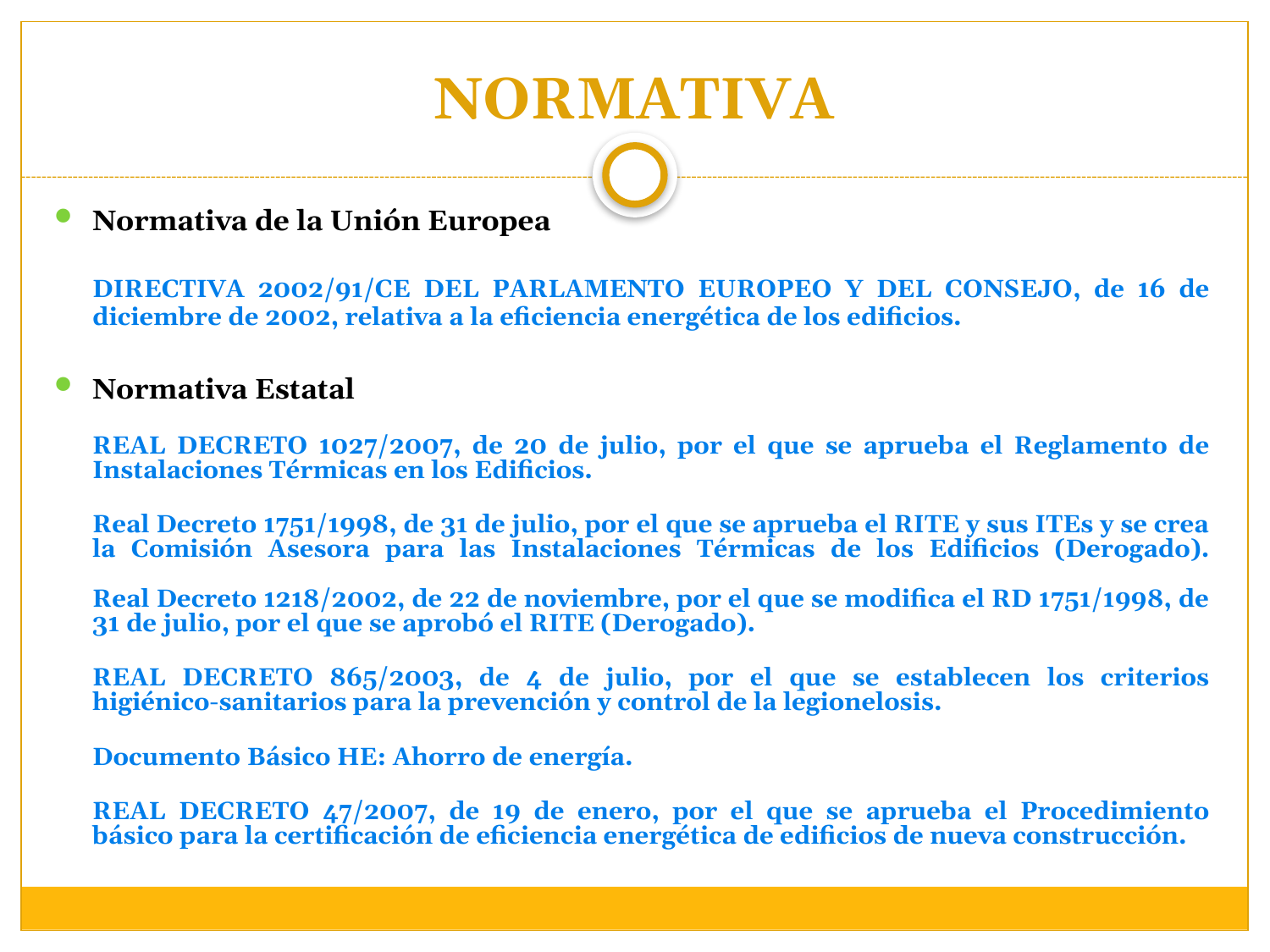

# NORMATIVA
Normativa de la Unión Europea

	DIRECTIVA 2002/91/CE DEL PARLAMENTO EUROPEO Y DEL CONSEJO, de 16 de diciembre de 2002, relativa a la eficiencia energética de los edificios.

Normativa Estatal
REAL DECRETO 1027/2007, de 20 de julio, por el que se aprueba el Reglamento de Instalaciones Térmicas en los Edificios.
Real Decreto 1751/1998, de 31 de julio, por el que se aprueba el RITE y sus ITEs y se crea la Comisión Asesora para las Instalaciones Térmicas de los Edificios (Derogado).
Real Decreto 1218/2002, de 22 de noviembre, por el que se modifica el RD 1751/1998, de 31 de julio, por el que se aprobó el RITE (Derogado).
REAL DECRETO 865/2003, de 4 de julio, por el que se establecen los criterios higiénico-sanitarios para la prevención y control de la legionelosis.
Documento Básico HE: Ahorro de energía.
REAL DECRETO 47/2007, de 19 de enero, por el que se aprueba el Procedimiento básico para la certificación de eficiencia energética de edificios de nueva construcción.